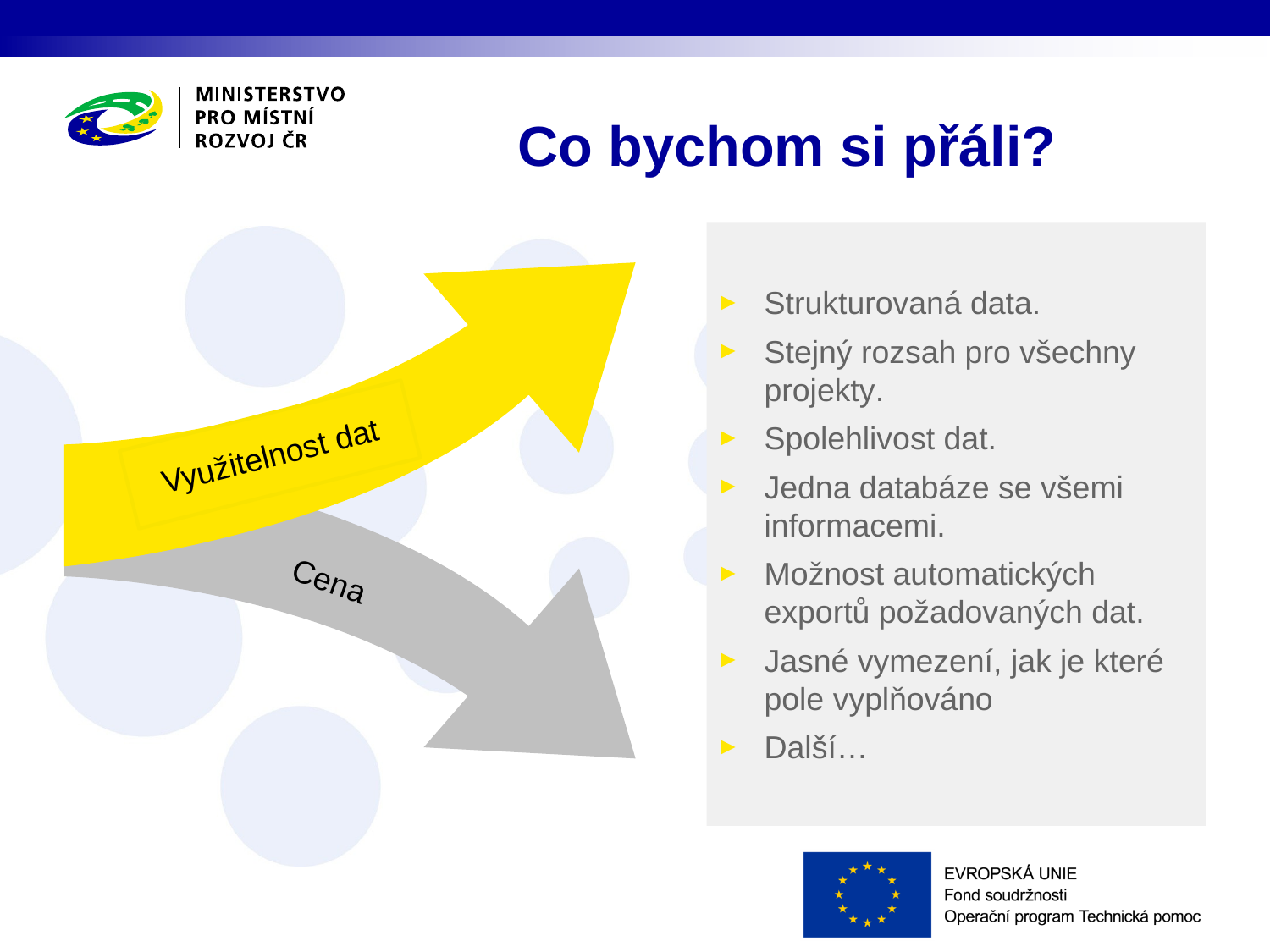

# Co bychom si přáli?

Strukturovaná data.
Stejný rozsah pro všechny projekty.
Spolehlivost dat.
Jedna databáze se všemi informacemi.
Možnost automatických exportů požadovaných dat.
Jasné vymezení, jak je které pole vyplňováno
Další…

Využitelnost dat
Cena